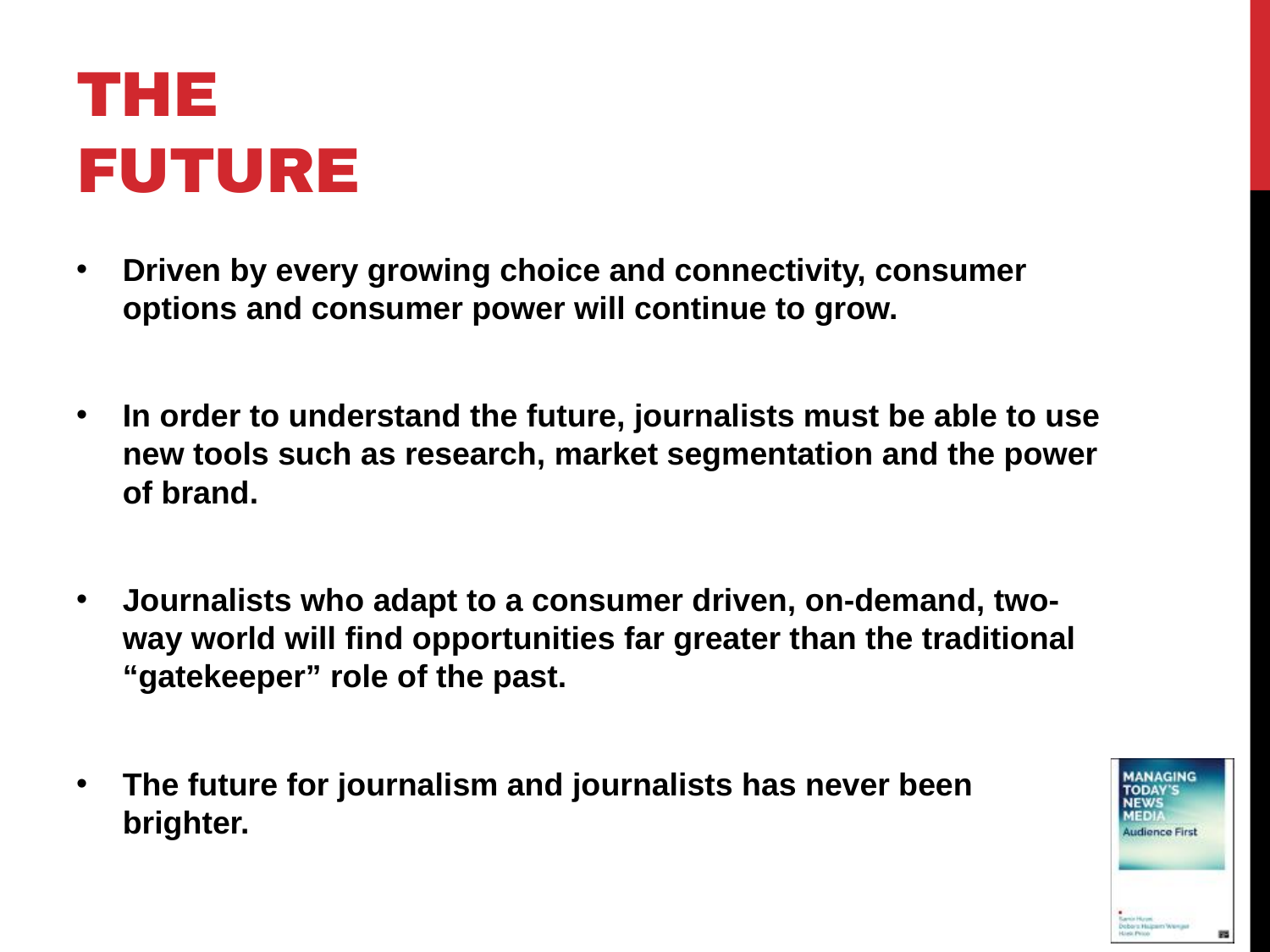

# The future
Driven by every growing choice and connectivity, consumer options and consumer power will continue to grow.

In order to understand the future, journalists must be able to use new tools such as research, market segmentation and the power of brand.

Journalists who adapt to a consumer driven, on-demand, two-way world will find opportunities far greater than the traditional “gatekeeper” role of the past.

The future for journalism and journalists has never been brighter.